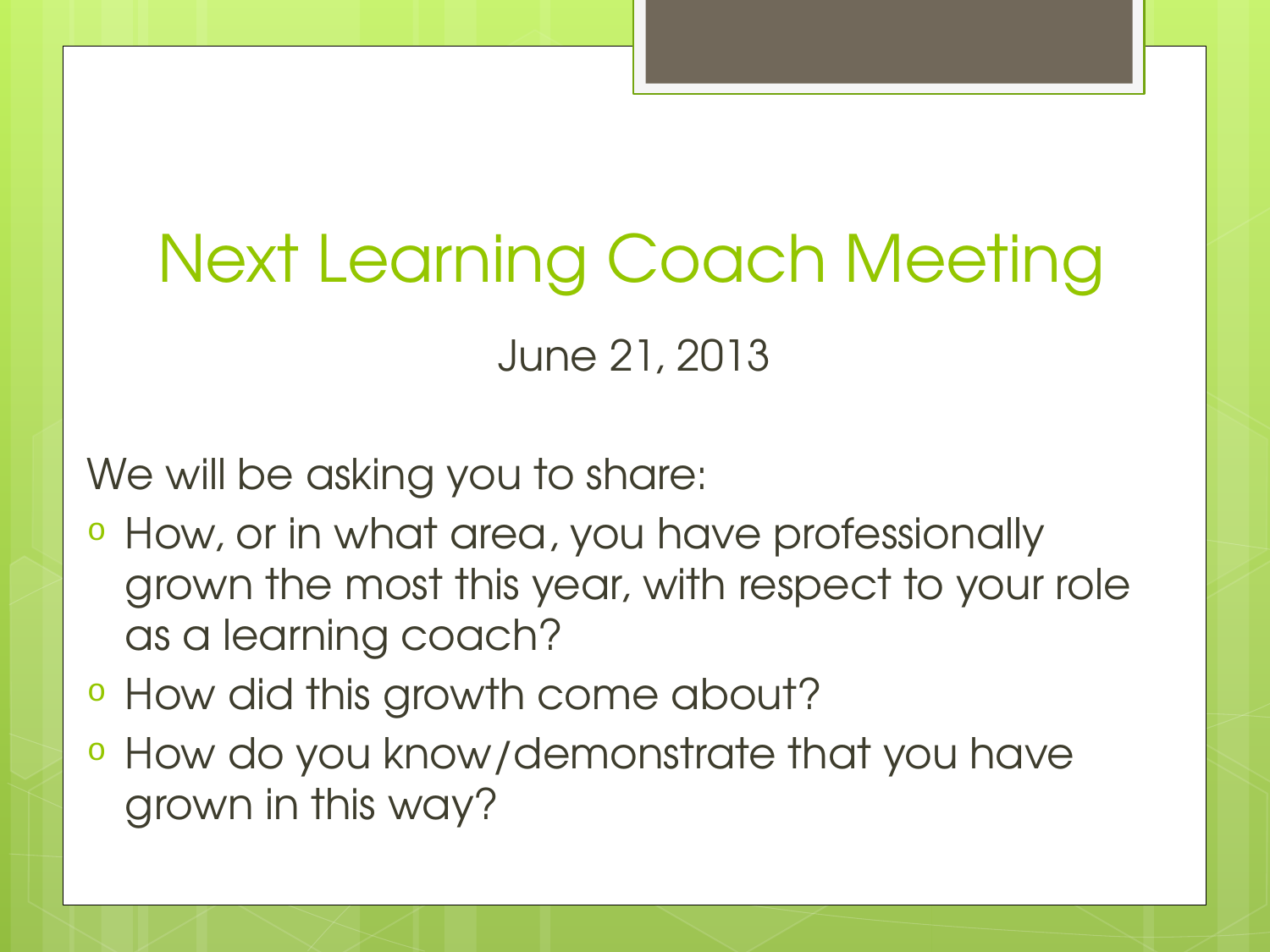

# Next Learning Coach Meeting
June 21, 2013

We will be asking you to share:
How, or in what area, you have professionally grown the most this year, with respect to your role as a learning coach?
How did this growth come about?
How do you know/demonstrate that you have grown in this way?